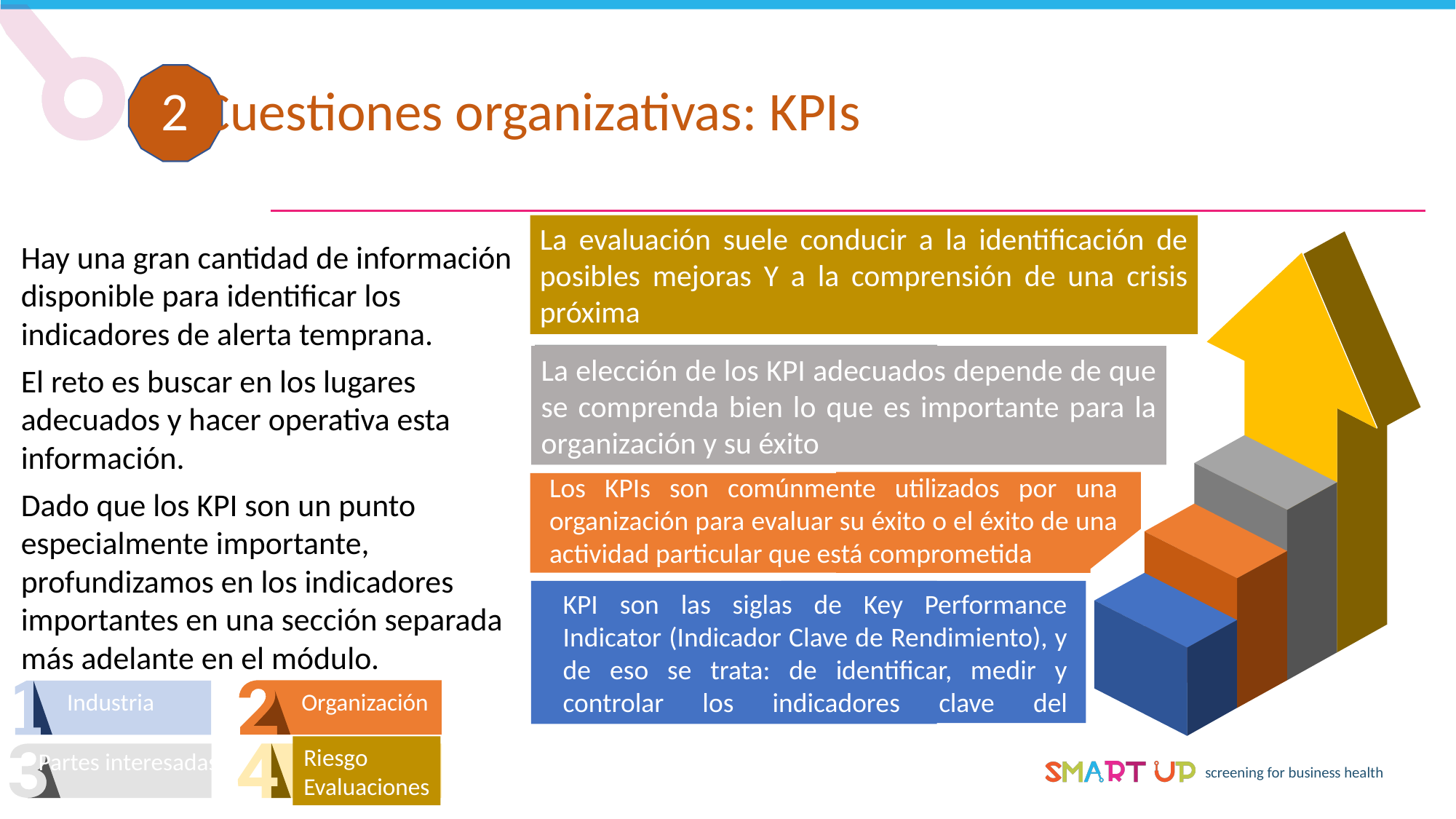

2 Cuestiones organizativas: KPIs
La evaluación suele conducir a la identificación de posibles mejoras Y a la comprensión de una crisis próxima

Hay una gran cantidad de información disponible para identificar los indicadores de alerta temprana.
El reto es buscar en los lugares adecuados y hacer operativa esta información.
Dado que los KPI son un punto especialmente importante, profundizamos en los indicadores importantes en una sección separada más adelante en el módulo.

La elección de los KPI adecuados depende de que se comprenda bien lo que es importante para la organización y su éxito

Los KPIs son comúnmente utilizados por una organización para evaluar su éxito o el éxito de una actividad particular que está comprometida

KPI son las siglas de Key Performance Indicator (Indicador Clave de Rendimiento), y de eso se trata: de identificar, medir y controlar los indicadores clave del rendimiento de la empresa.

Industria
Organización

Riesgo
Evaluaciones
Partes interesadas